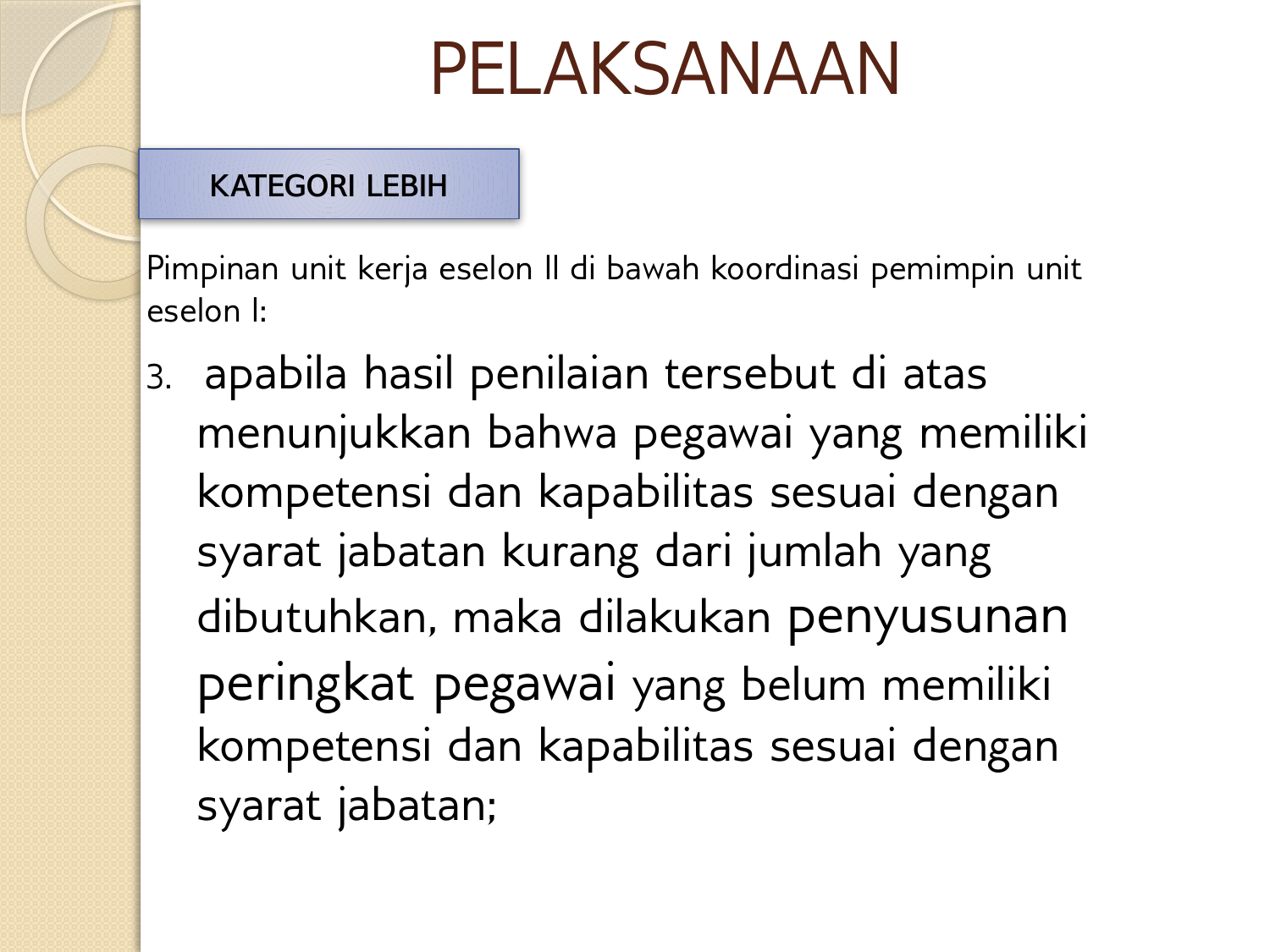

# PELAKSANAAN
KATEGORI LEBIH
Pimpinan unit kerja eselon II di bawah koordinasi pemimpin unit eselon I:
3.   apabila hasil penilaian tersebut di atas menunjukkan bahwa pegawai yang memiliki kompetensi dan kapabilitas sesuai dengan syarat jabatan kurang dari jumlah yang dibutuhkan, maka dilakukan penyusunan peringkat pegawai yang belum memiliki kompetensi dan kapabilitas sesuai dengan syarat jabatan;